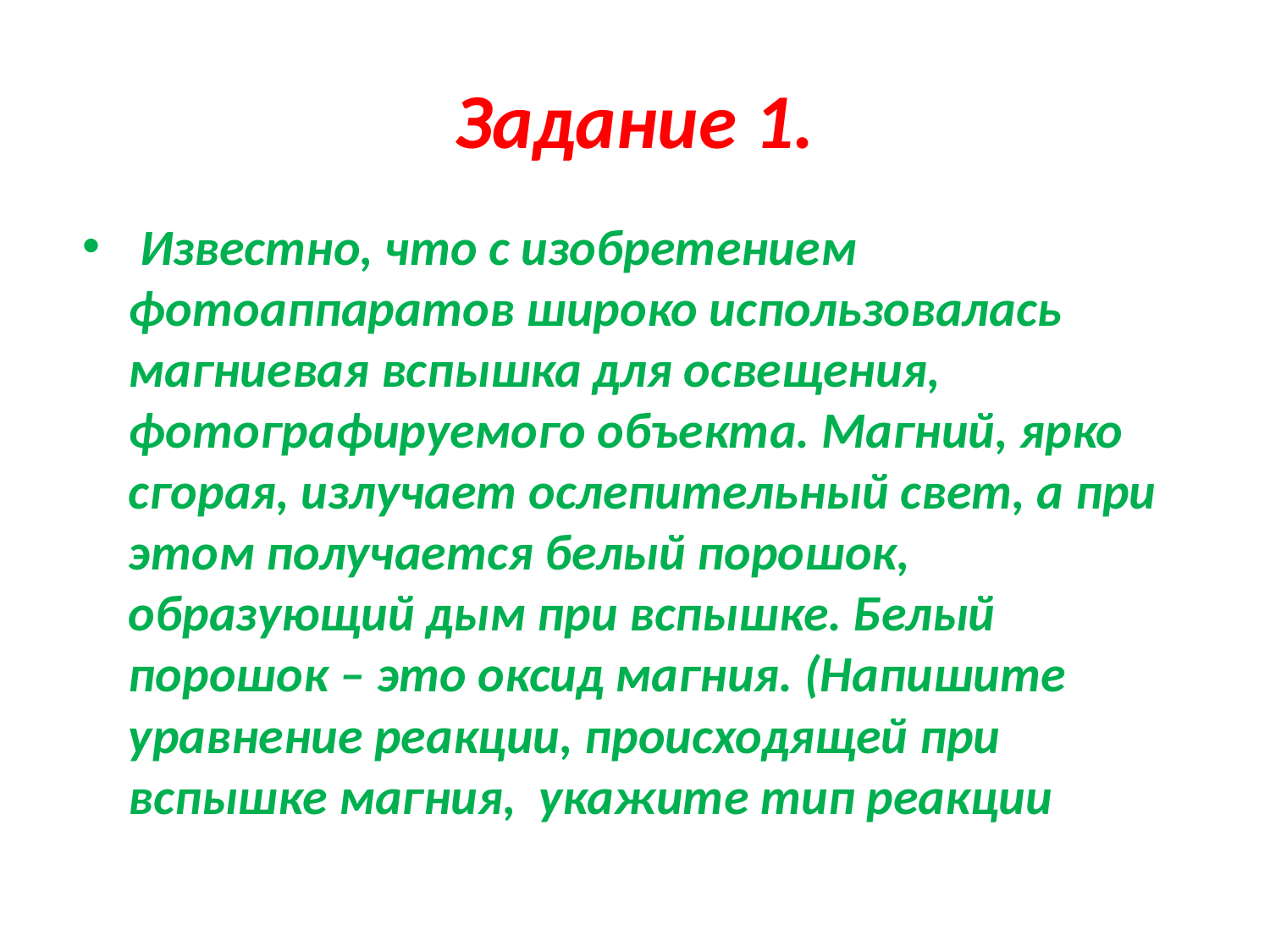

# Задание 1.
 Известно, что с изобретением фотоаппаратов широко использовалась магниевая вспышка для освещения, фотографируемого объекта. Магний, ярко сгорая, излучает ослепительный свет, а при этом получается белый порошок, образующий дым при вспышке. Белый порошок – это оксид магния. (Напишите уравнение реакции, происходящей при вспышке магния,  укажите тип реакции